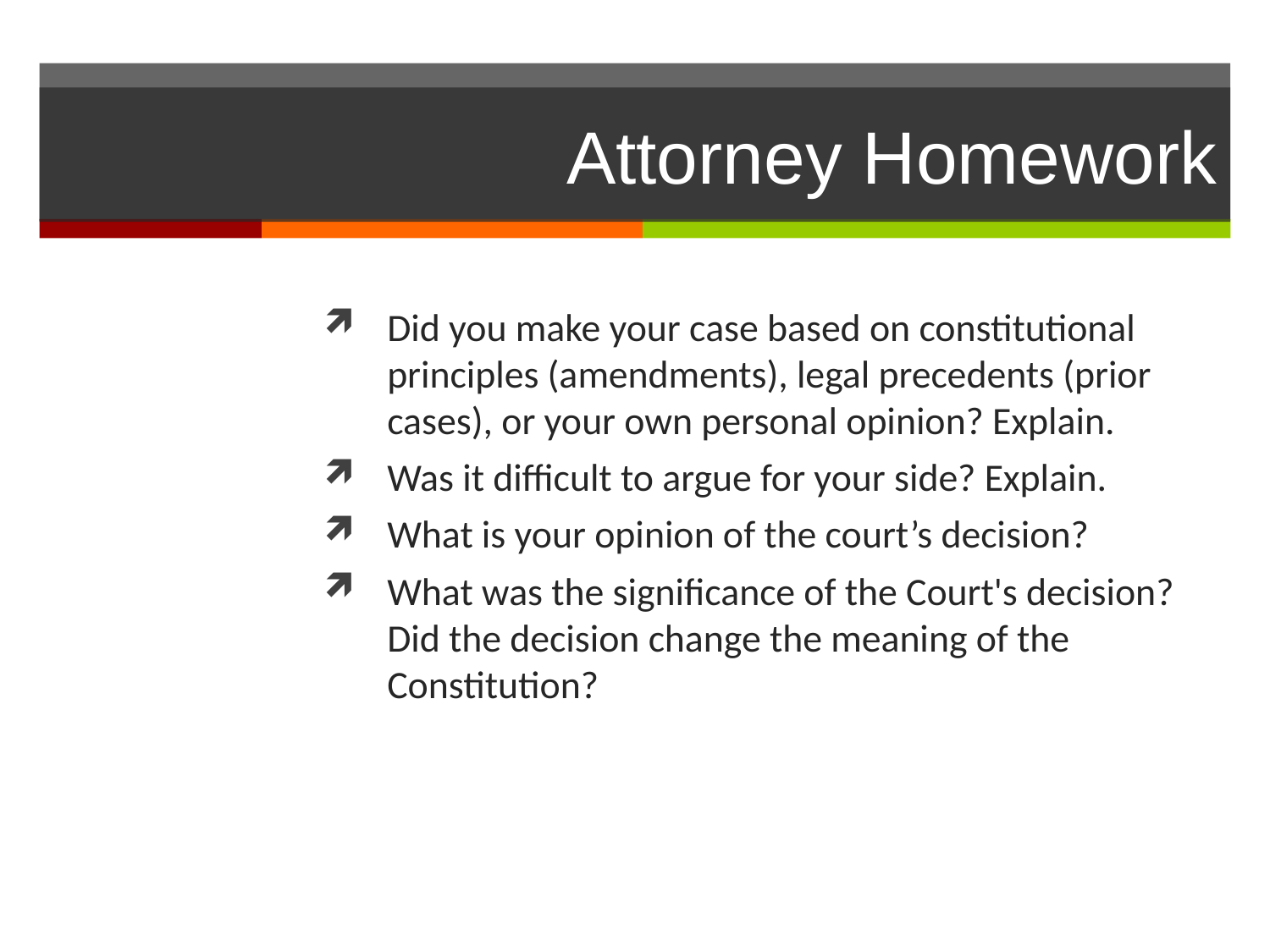

# Attorney Homework
Did you make your case based on constitutional principles (amendments), legal precedents (prior cases), or your own personal opinion? Explain.
Was it difficult to argue for your side? Explain.
What is your opinion of the court’s decision?
What was the significance of the Court's decision?  Did the decision change the meaning of the Constitution?